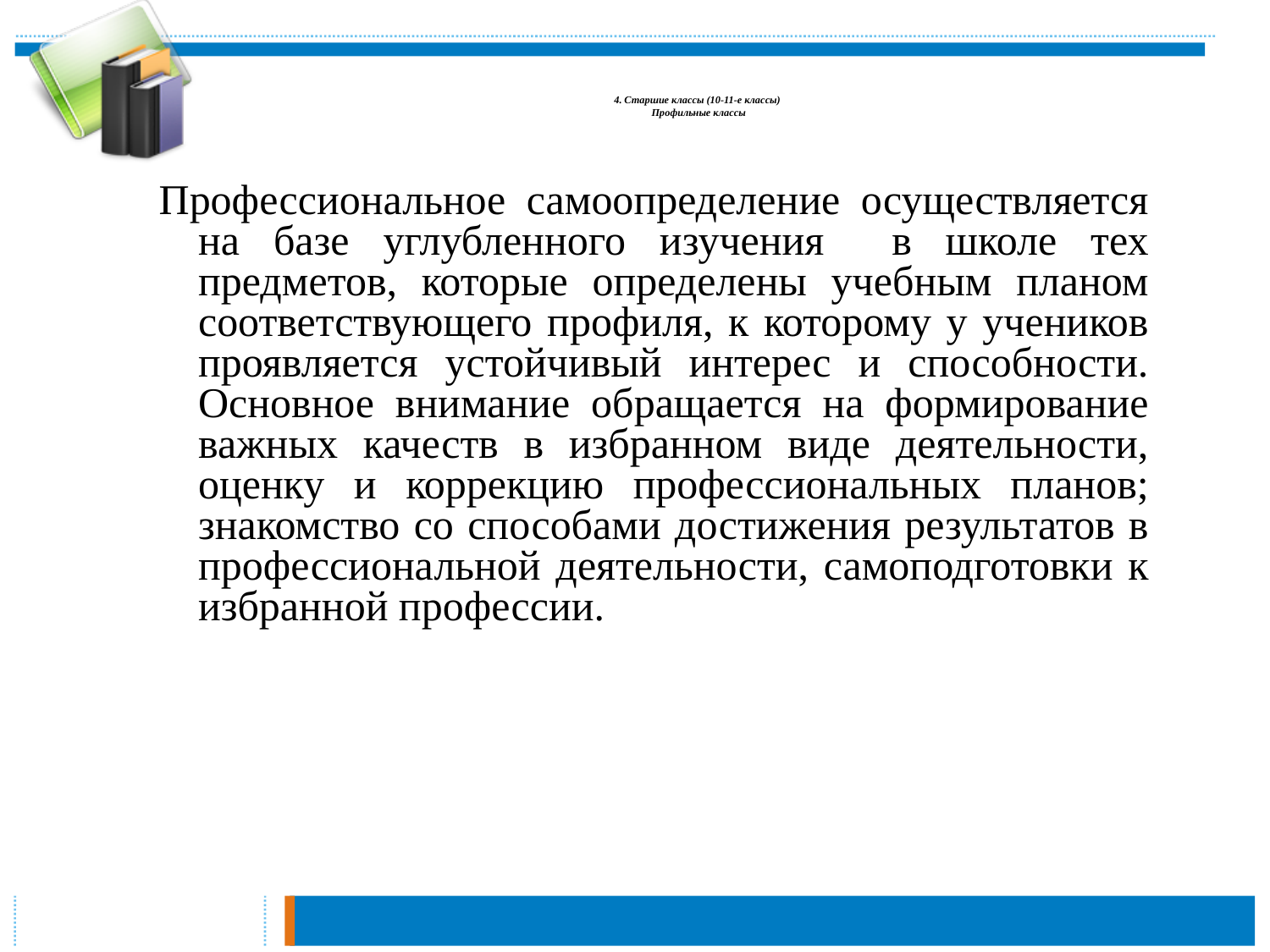

4. Старшие классы (10-11-е классы)
Профильные классы
Профессиональное самоопределение осуществляется на базе углубленного изучения  в школе тех предметов, которые определены учебным планом соответствующего профиля, к которому у учеников проявляется устойчивый интерес и способности. Основное внимание обращается на формирование важных качеств в избранном виде деятельности, оценку и коррекцию профессиональных планов; знакомство со способами достижения результатов в профессиональной деятельности, самоподготовки к избранной профессии.